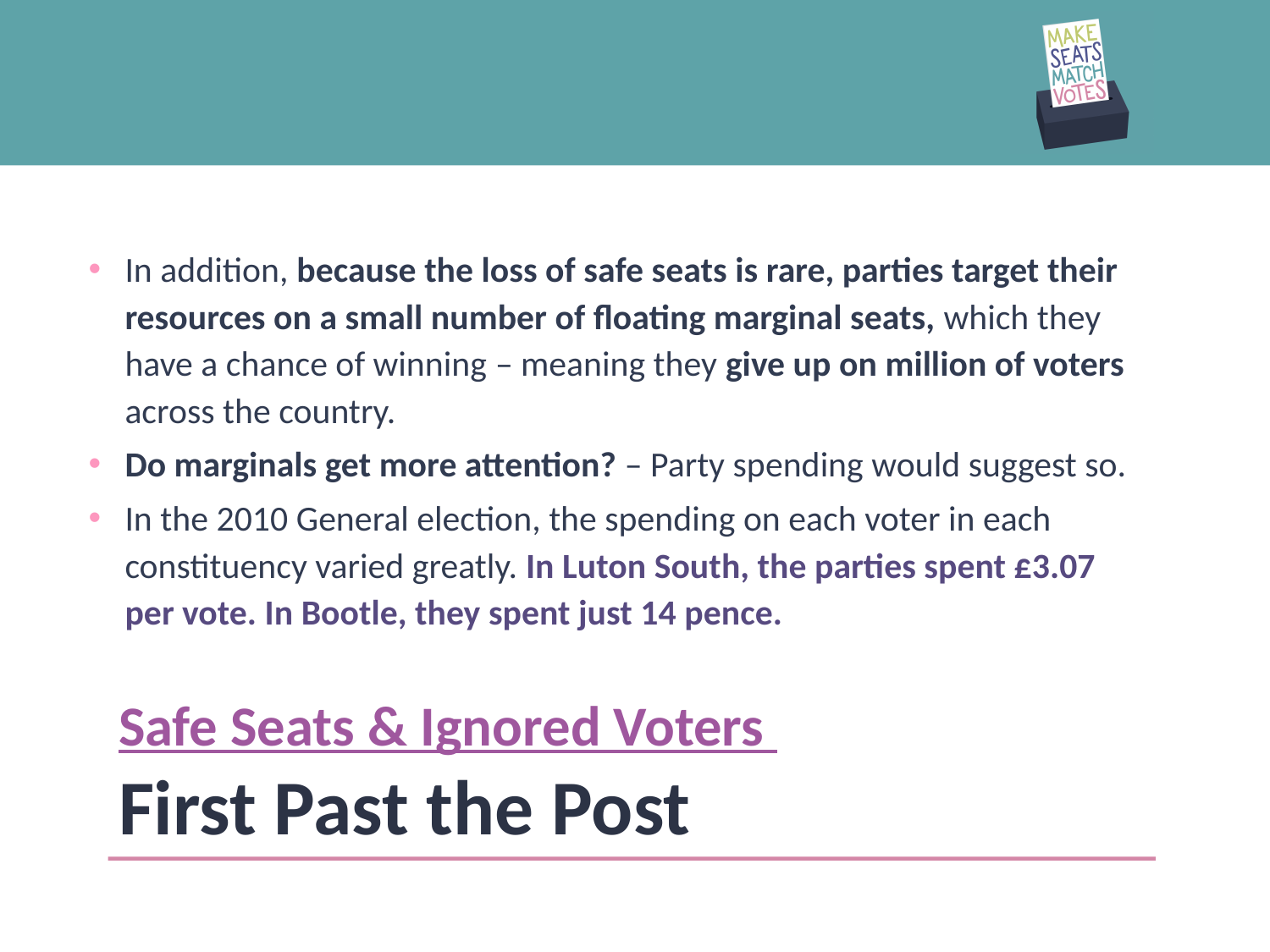

In addition, because the loss of safe seats is rare, parties target their resources on a small number of floating marginal seats, which they have a chance of winning – meaning they give up on million of voters across the country.
Do marginals get more attention? – Party spending would suggest so.
In the 2010 General election, the spending on each voter in each constituency varied greatly. In Luton South, the parties spent £3.07 per vote. In Bootle, they spent just 14 pence.
# Safe Seats & Ignored Voters First Past the Post